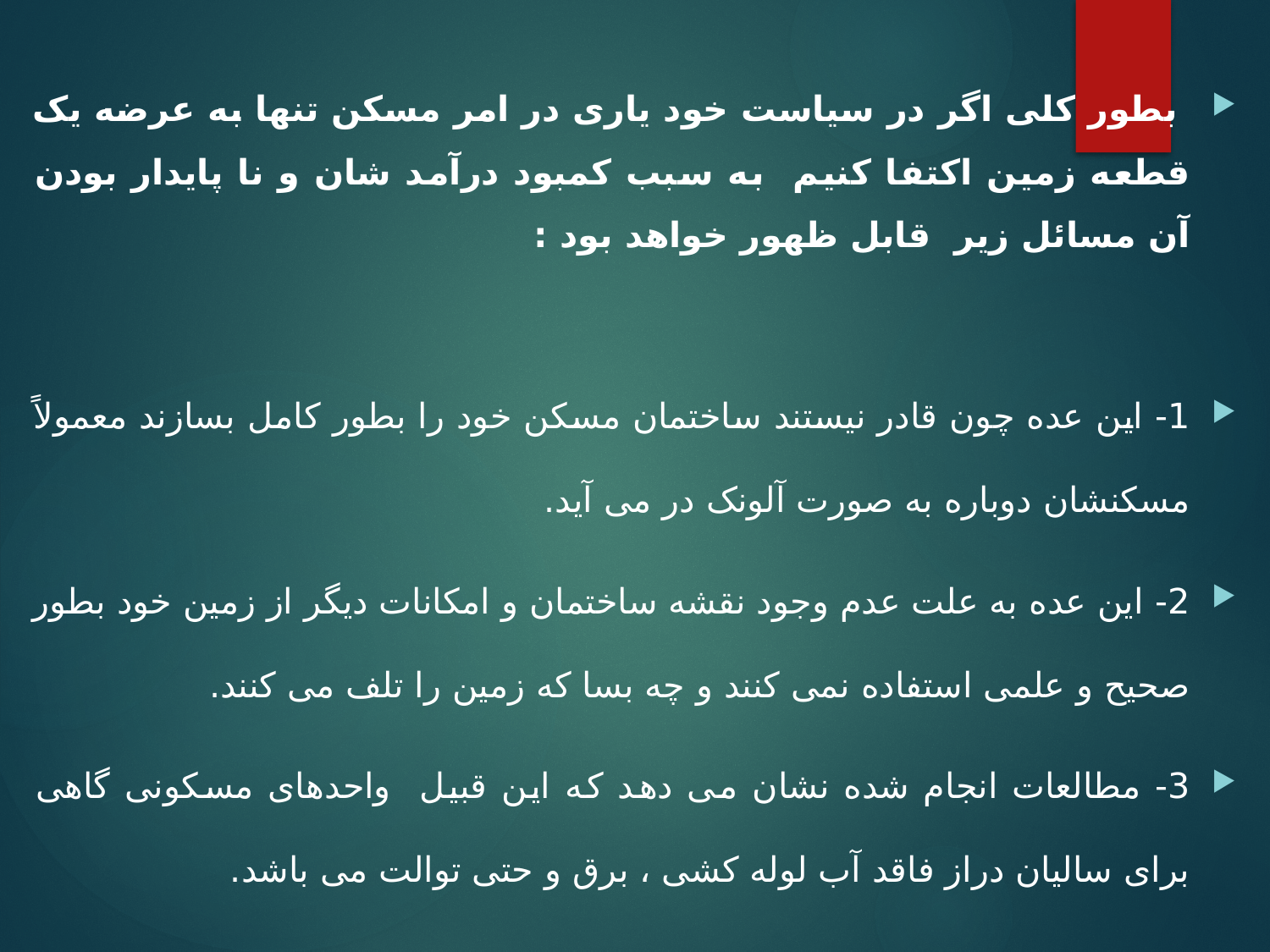

بطور کلی اگر در سیاست خود یاری در امر مسکن تنها به عرضه یک قطعه زمین اکتفا کنیم  به سبب کمبود درآمد شان و نا پایدار بودن آن مسائل زیر  قابل ظهور خواهد بود :

1- این عده چون قادر نیستند ساختمان مسکن خود را بطور کامل بسازند معمولاً مسکنشان دوباره به صورت آلونک در می آید.
2- این عده به علت عدم وجود نقشه ساختمان و امکانات دیگر از زمین خود بطور صحیح و علمی استفاده نمی کنند و چه بسا که زمین را تلف می کنند.
3- مطالعات انجام شده نشان می دهد که این قبیل  واحدهای مسکونی گاهی برای سالیان دراز فاقد آب لوله کشی ، برق و حتی توالت می باشد.